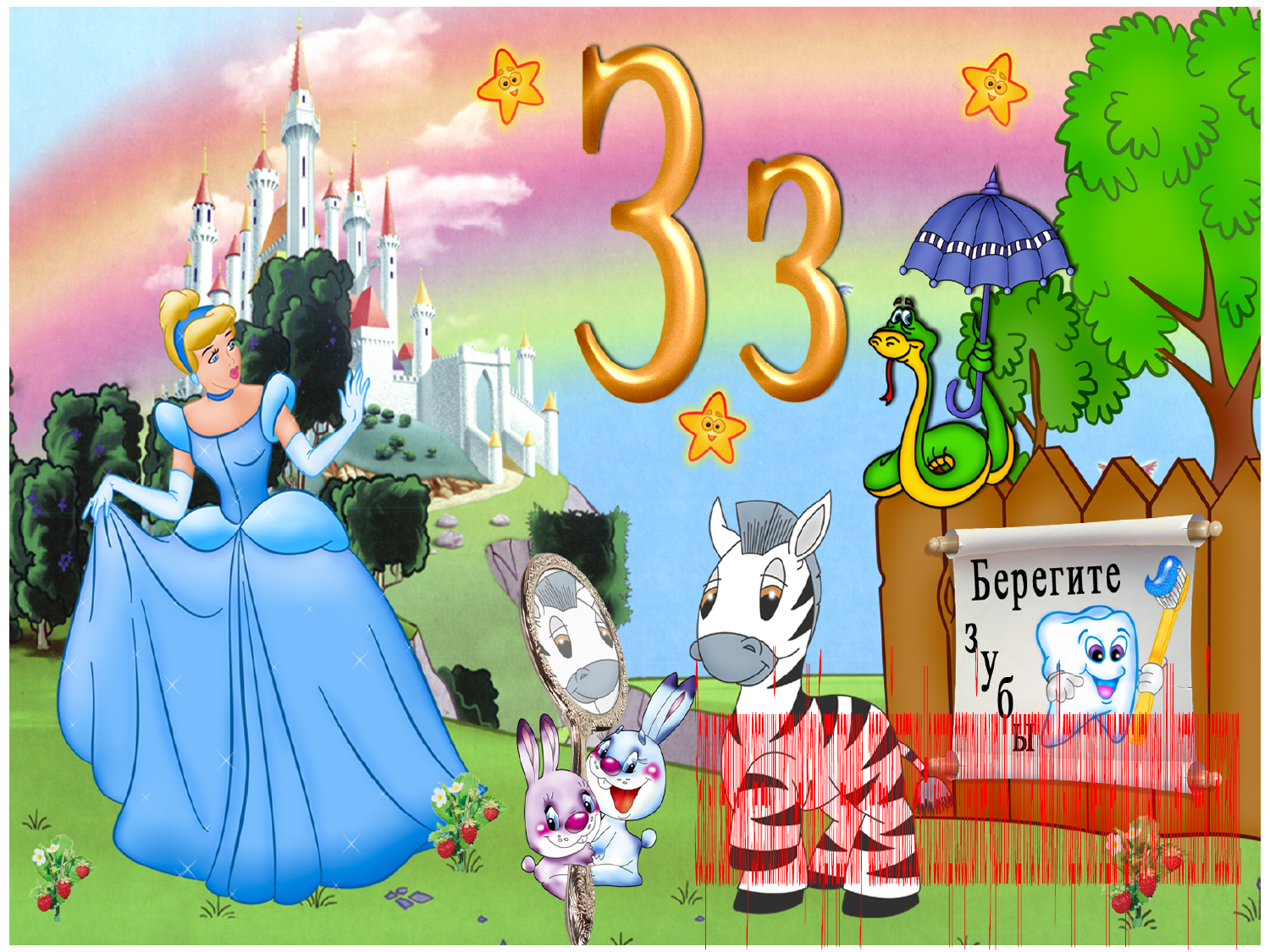

Закрыл землянику зеленый листочек,
Как будто девчонку - зеленый платочек.
Но взгляд озорной не укрыть под платочком,
И ягодка тоже видна под листочком.
И
Иностранный пассажир
.